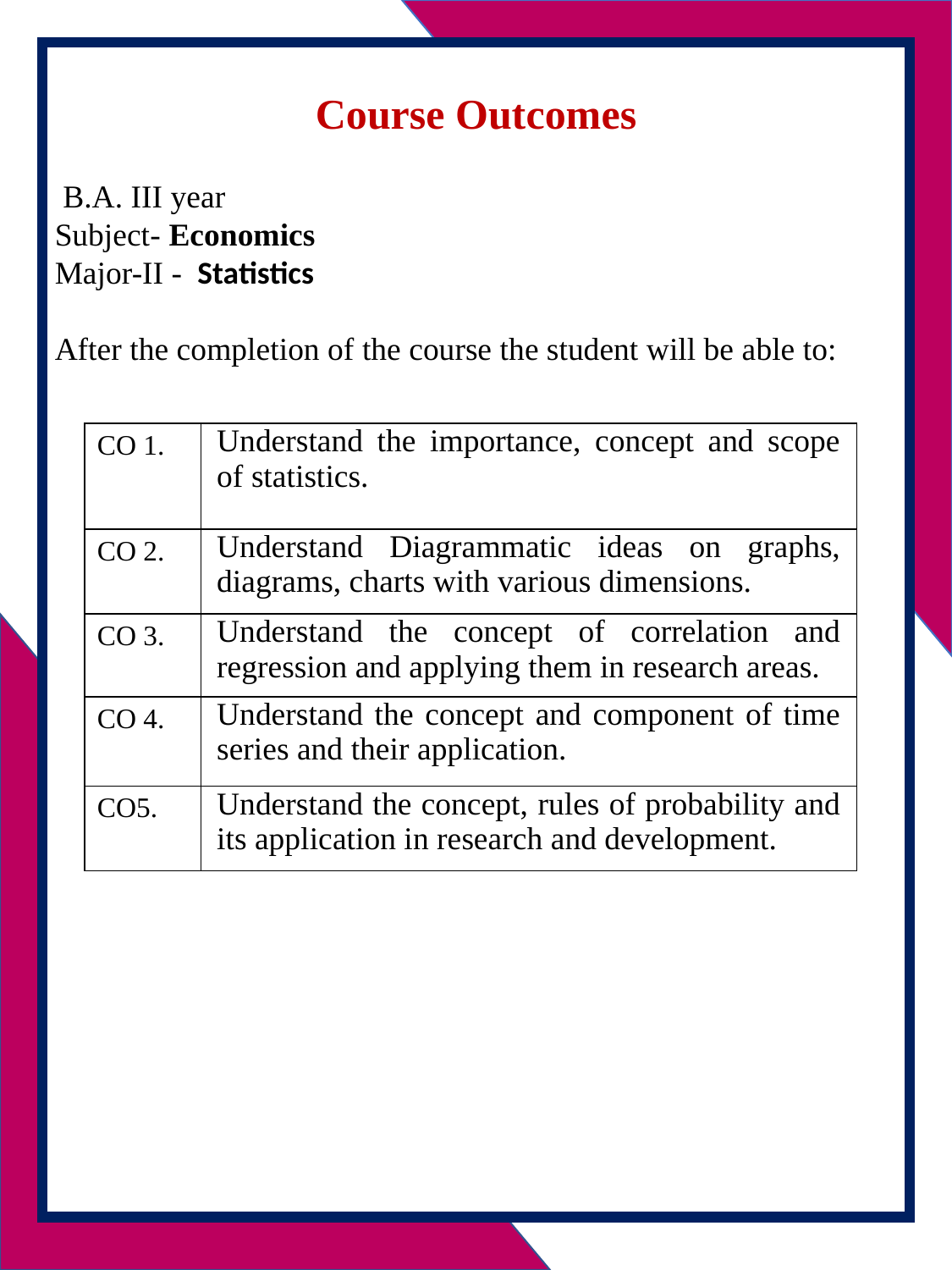

Course Outcomes

 B.A. III year
Subject- Economics
Major-II -  Statistics

After the completion of the course the student will be able to:

| CO 1. | Understand the importance, concept and scope of statistics. |
| --- | --- |
| CO 2. | Understand Diagrammatic ideas on graphs, diagrams, charts with various dimensions. |
| CO 3. | Understand the concept of correlation and regression and applying them in research areas. |
| CO 4. | Understand the concept and component of time series and their application. |
| CO5. | Understand the concept, rules of probability and its application in research and development. |